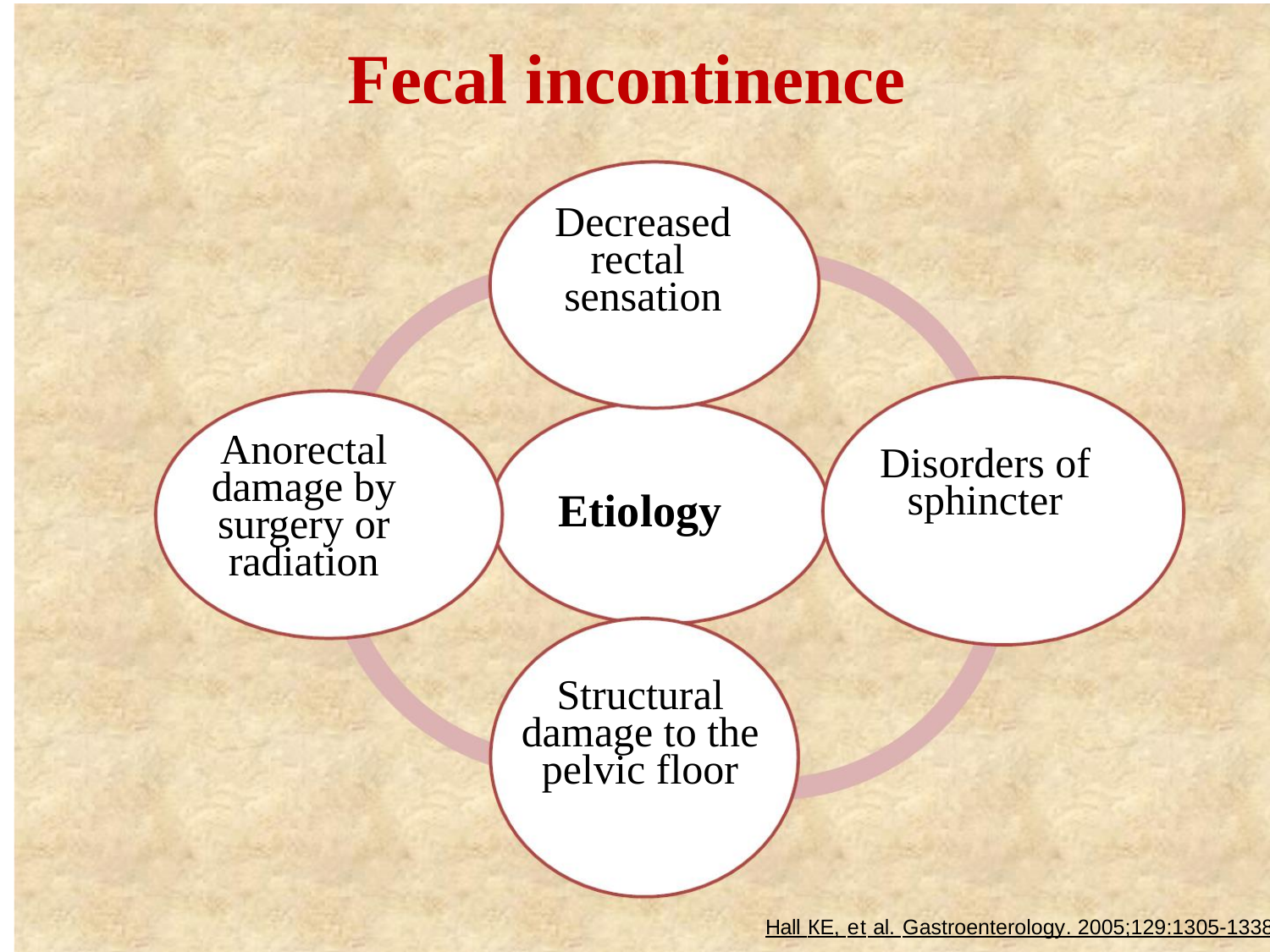

Fecal incontinence
Decreased rectal
sensation

Anorectal damage by surgery or radiation
    Etiology
Disorders of sphincter

Structural damage to the pelvic floor

Hall КЕ, et al. Gastroenterology. 2005;129:1305-1338.